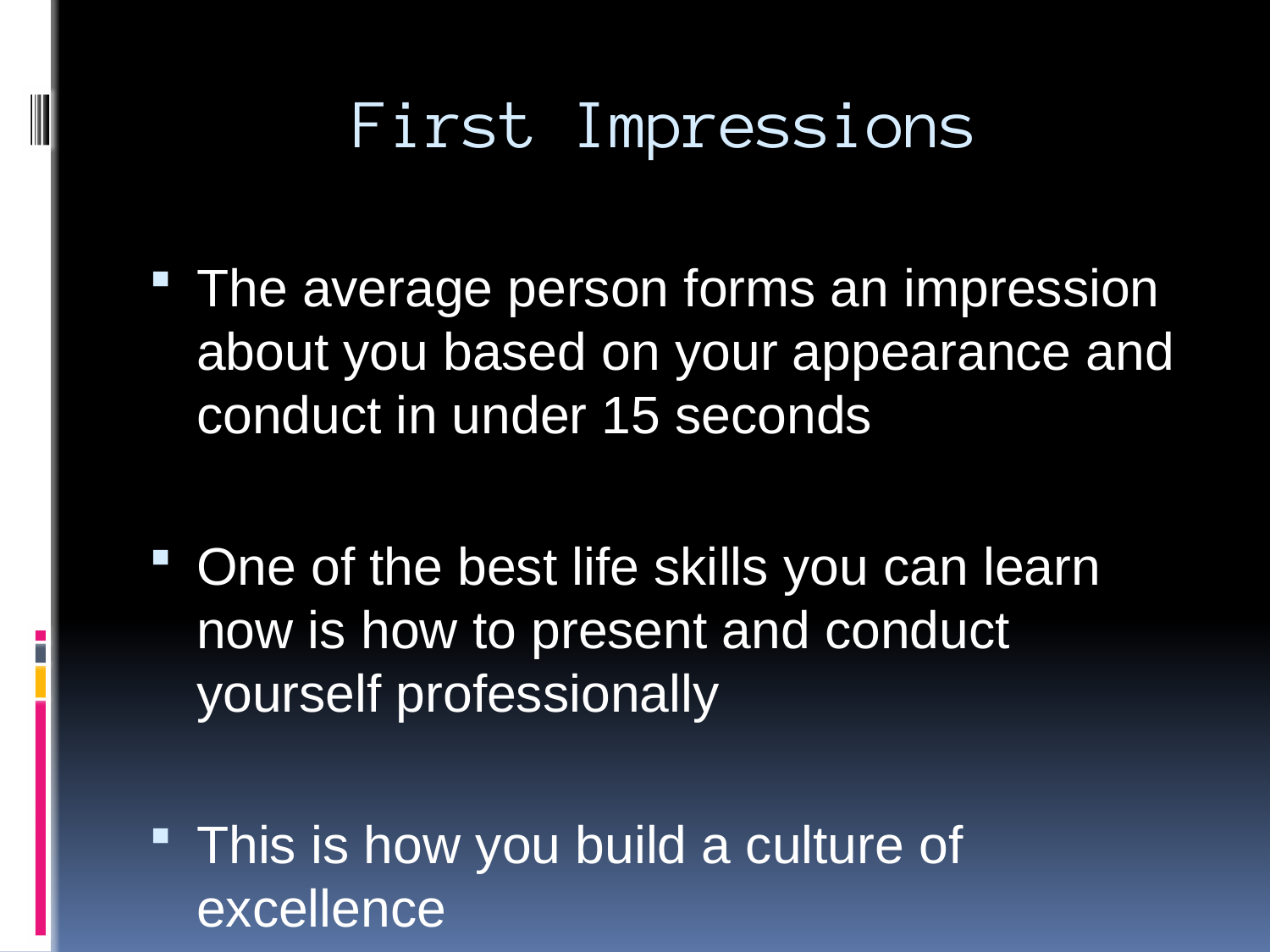

# First Impressions
The average person forms an impression about you based on your appearance and conduct in under 15 seconds

One of the best life skills you can learn now is how to present and conduct yourself professionally

This is how you build a culture of excellence